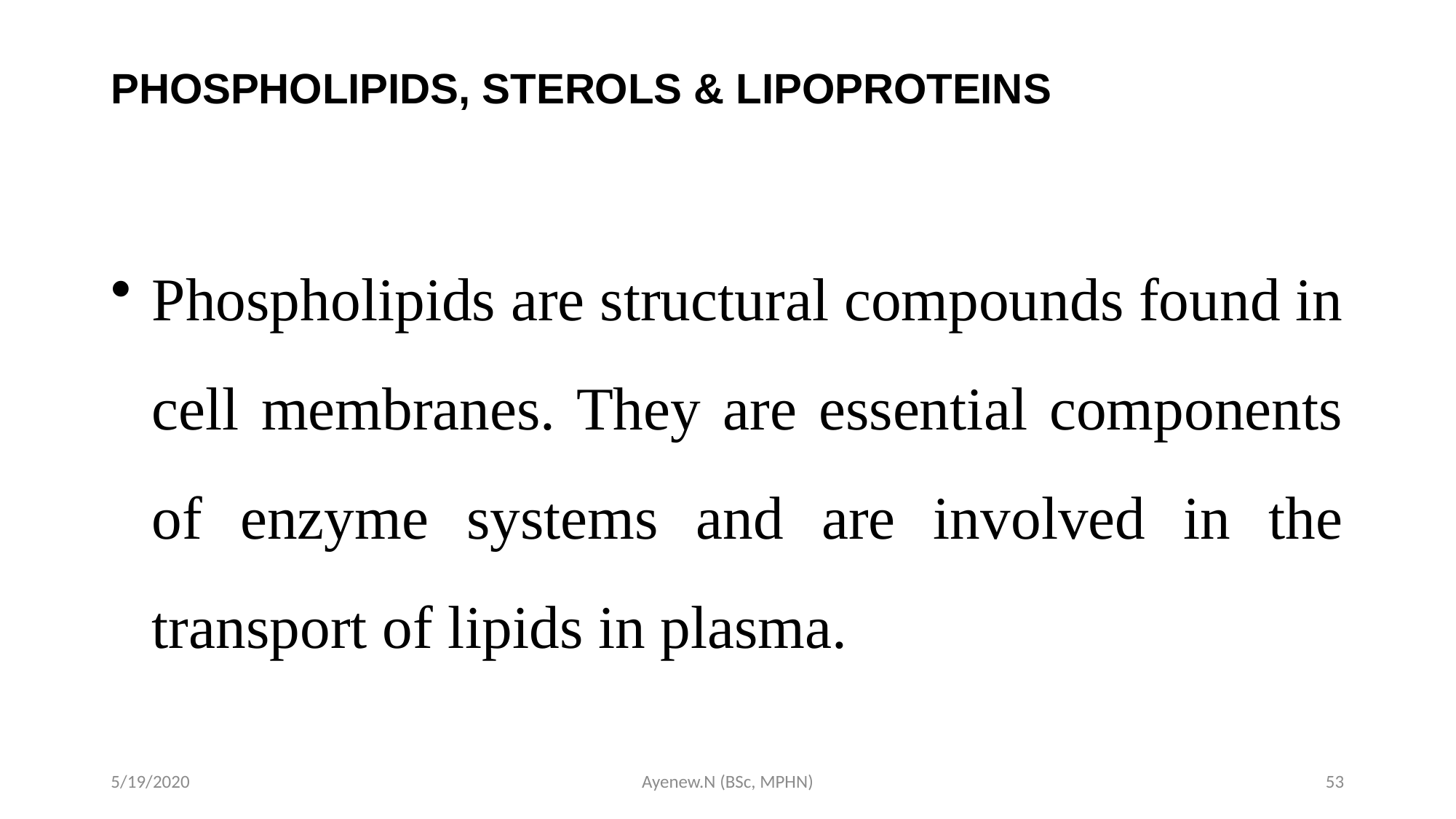

# PHOSPHOLIPIDS, STEROLS & LIPOPROTEINS
Phospholipids are structural compounds found in cell membranes. They are essential components of enzyme systems and are involved in the transport of lipids in plasma.

5/19/2020
Ayenew.N (BSc, MPHN)
53